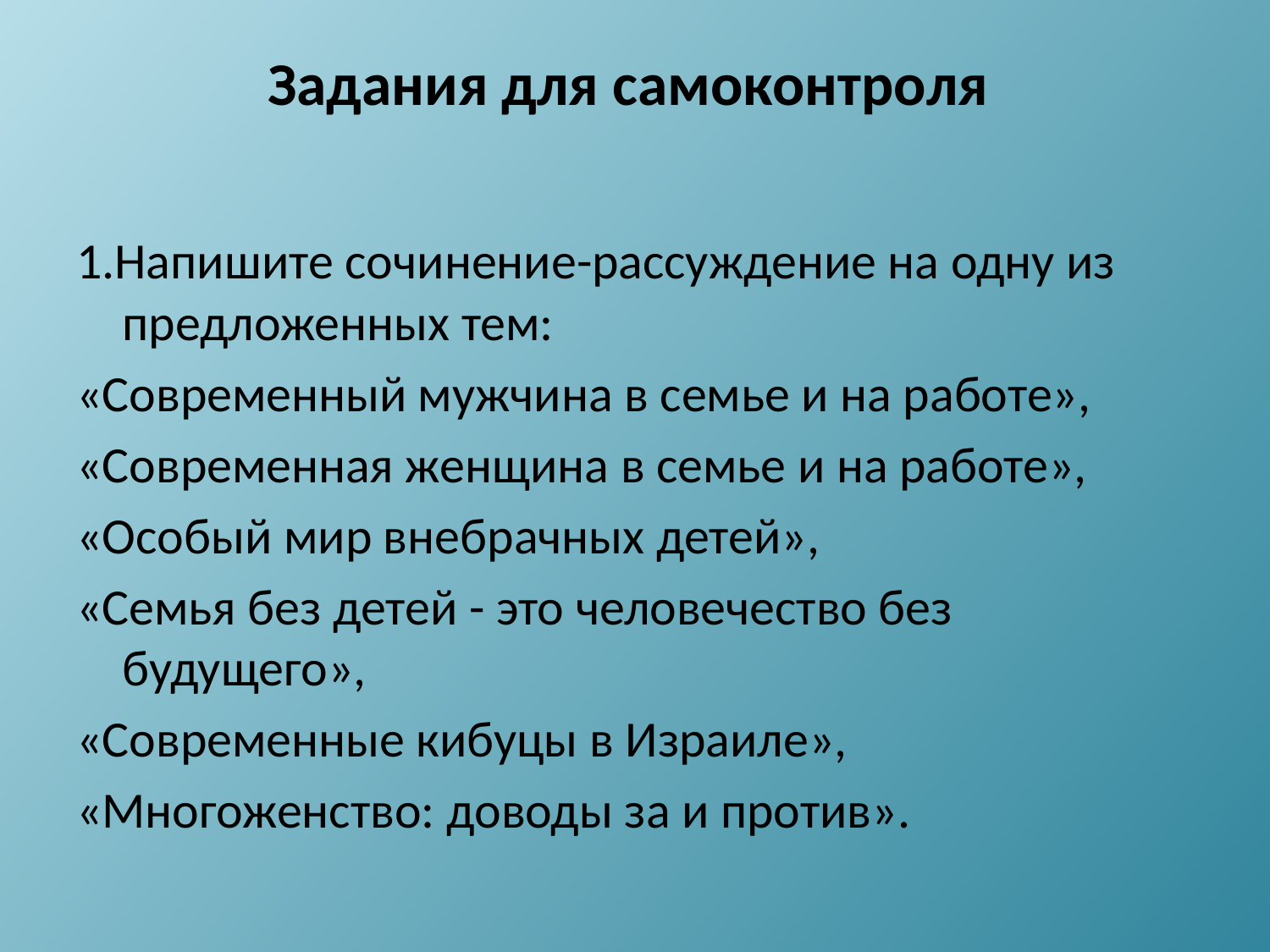

# Задания для самоконтроля
1.Напишите сочинение-рассуждение на одну из предложенных тем:
«Современный мужчина в семье и на работе»,
«Современная женщина в семье и на работе»,
«Особый мир внебрачных детей»,
«Семья без детей - это человечество без будущего»,
«Современные кибуцы в Израиле»,
«Многоженство: доводы за и против».